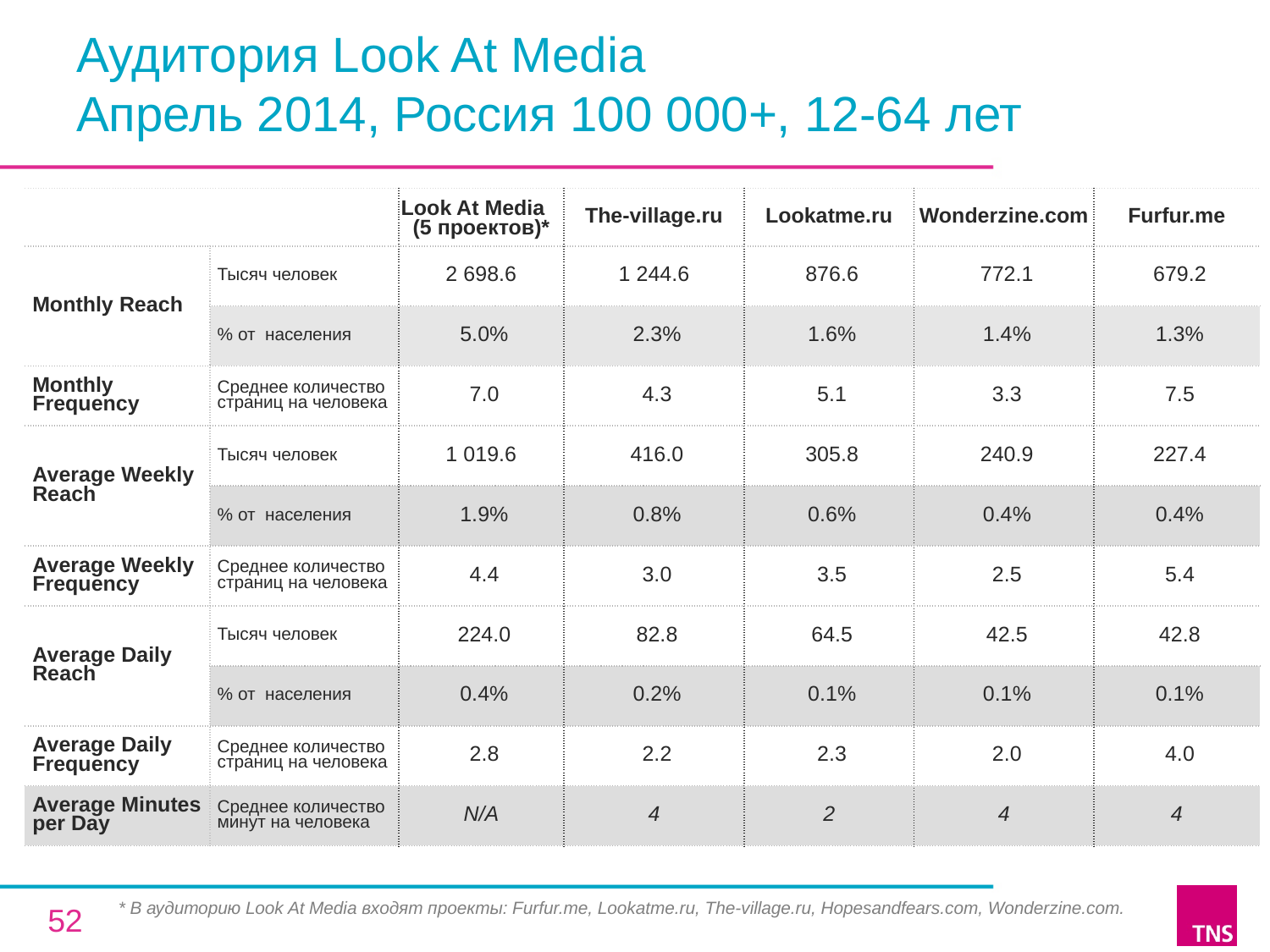

# Аудитория Look At Media Апрель 2014, Россия 100 000+, 12-64 лет
|  |  | Look At Media (5 проектов)\* | The-village.ru | Lookatme.ru | Wonderzine.com | Furfur.me |
| --- | --- | --- | --- | --- | --- | --- |
| Monthly Reach | Тысяч человек | 2 698.6 | 1 244.6 | 876.6 | 772.1 | 679.2 |
|  | % от населения | 5.0% | 2.3% | 1.6% | 1.4% | 1.3% |
| Monthly Frequency | Среднее количество страниц на человека | 7.0 | 4.3 | 5.1 | 3.3 | 7.5 |
| Average Weekly Reach | Тысяч человек | 1 019.6 | 416.0 | 305.8 | 240.9 | 227.4 |
|  | % от населения | 1.9% | 0.8% | 0.6% | 0.4% | 0.4% |
| Average Weekly Frequency | Среднее количество страниц на человека | 4.4 | 3.0 | 3.5 | 2.5 | 5.4 |
| Average Daily Reach | Тысяч человек | 224.0 | 82.8 | 64.5 | 42.5 | 42.8 |
|  | % от населения | 0.4% | 0.2% | 0.1% | 0.1% | 0.1% |
| Average Daily Frequency | Среднее количество страниц на человека | 2.8 | 2.2 | 2.3 | 2.0 | 4.0 |
| Average Minutes per Day | Среднее количество минут на человека | N/A | 4 | 2 | 4 | 4 |
* В аудиторию Look At Media входят проекты: Furfur.me, Lookatme.ru, The-village.ru, Hopesandfears.com, Wonderzine.com.
52